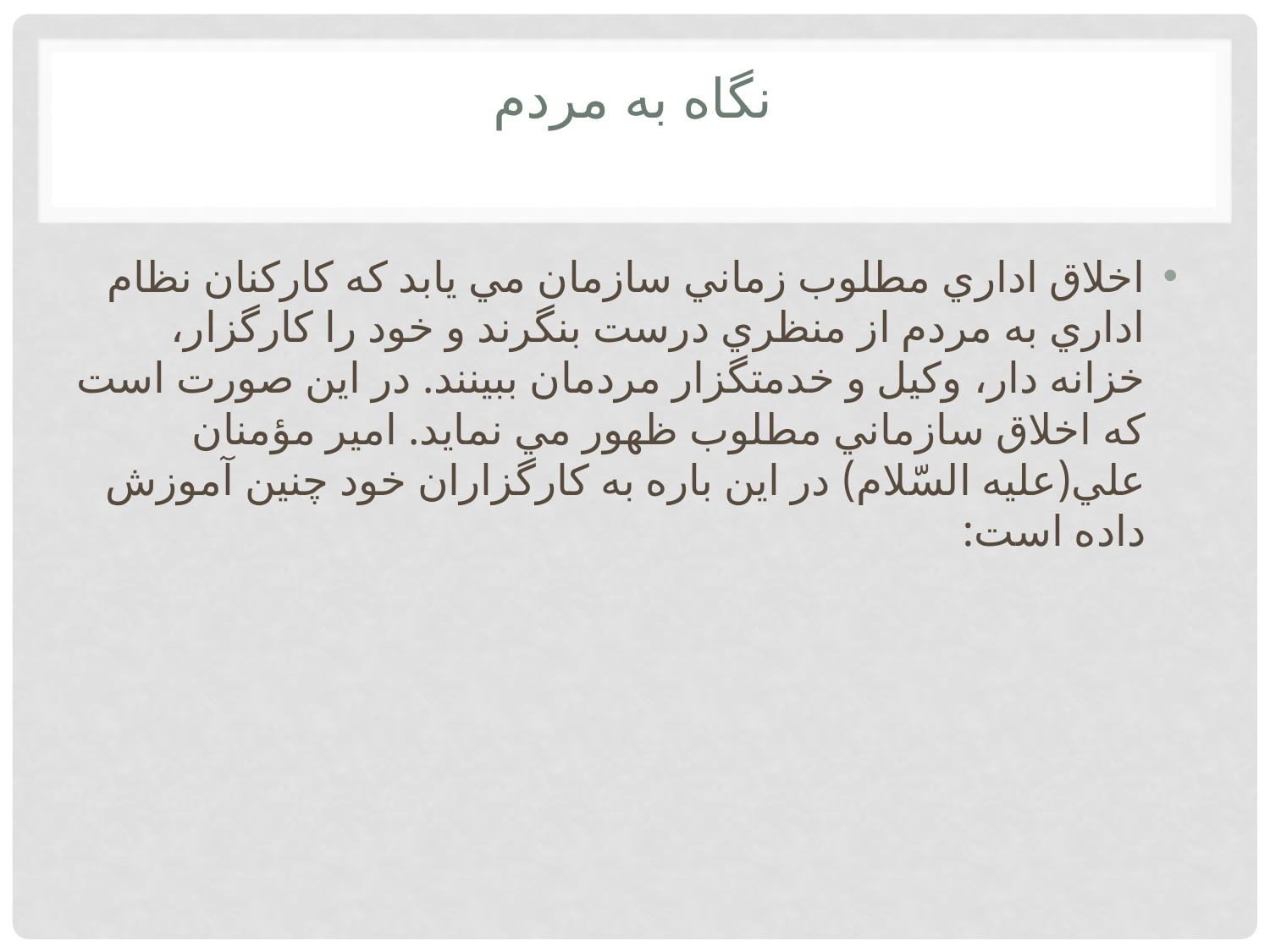

# نگاه به مردم
اخلاق اداري مطلوب زماني سازمان مي يابد كه كاركنان نظام اداري به مردم از منظري درست بنگرند و خود را كارگزار، خزانه دار، وكيل و خدمتگزار مردمان ببينند. در اين صورت است كه اخلاق سازماني مطلوب ظهور مي نمايد. امير مؤمنان علي(عليه السّلام) در اين باره به كارگزاران خود چنين آموزش داده است: